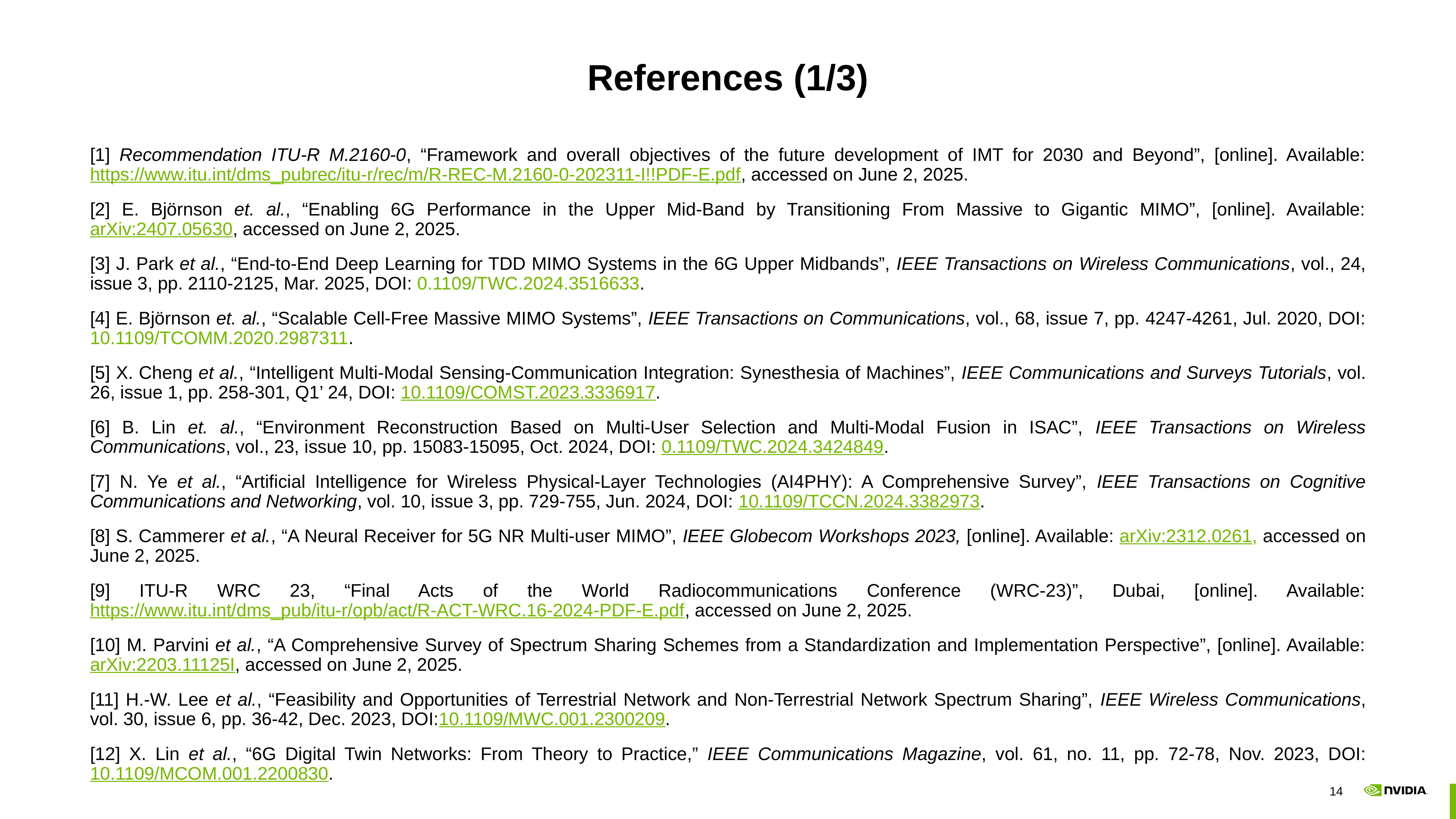

# References (1/3)
[1] Recommendation ITU-R M.2160-0, “Framework and overall objectives of the future development of IMT for 2030 and Beyond”, [online]. Available: https://www.itu.int/dms_pubrec/itu-r/rec/m/R-REC-M.2160-0-202311-I!!PDF-E.pdf, accessed on June 2, 2025.
[2] E. Björnson et. al., “Enabling 6G Performance in the Upper Mid-Band by Transitioning From Massive to Gigantic MIMO”, [online]. Available: arXiv:2407.05630, accessed on June 2, 2025.
[3] J. Park et al., “End-to-End Deep Learning for TDD MIMO Systems in the 6G Upper Midbands”, IEEE Transactions on Wireless Communications, vol., 24, issue 3, pp. 2110-2125, Mar. 2025, DOI: 0.1109/TWC.2024.3516633.
[4] E. Björnson et. al., “Scalable Cell-Free Massive MIMO Systems”, IEEE Transactions on Communications, vol., 68, issue 7, pp. 4247-4261, Jul. 2020, DOI: 10.1109/TCOMM.2020.2987311.
[5] X. Cheng et al., “Intelligent Multi-Modal Sensing-Communication Integration: Synesthesia of Machines”, IEEE Communications and Surveys Tutorials, vol. 26, issue 1, pp. 258-301, Q1’ 24, DOI: 10.1109/COMST.2023.3336917.
[6] B. Lin et. al., “Environment Reconstruction Based on Multi-User Selection and Multi-Modal Fusion in ISAC”, IEEE Transactions on Wireless Communications, vol., 23, issue 10, pp. 15083-15095, Oct. 2024, DOI: 0.1109/TWC.2024.3424849.
[7] N. Ye et al., “Artificial Intelligence for Wireless Physical-Layer Technologies (AI4PHY): A Comprehensive Survey”, IEEE Transactions on Cognitive Communications and Networking, vol. 10, issue 3, pp. 729-755, Jun. 2024, DOI: 10.1109/TCCN.2024.3382973.
[8] S. Cammerer et al., “A Neural Receiver for 5G NR Multi-user MIMO”, IEEE Globecom Workshops 2023, [online]. Available: arXiv:2312.0261, accessed on June 2, 2025.
[9] ITU-R WRC 23, “Final Acts of the World Radiocommunications Conference (WRC-23)”, Dubai, [online]. Available: https://www.itu.int/dms_pub/itu-r/opb/act/R-ACT-WRC.16-2024-PDF-E.pdf, accessed on June 2, 2025.
[10] M. Parvini et al., “A Comprehensive Survey of Spectrum Sharing Schemes from a Standardization and Implementation Perspective”, [online]. Available: arXiv:2203.11125I, accessed on June 2, 2025.
[11] H.-W. Lee et al., “Feasibility and Opportunities of Terrestrial Network and Non-Terrestrial Network Spectrum Sharing”, IEEE Wireless Communications, vol. 30, issue 6, pp. 36-42, Dec. 2023, DOI:10.1109/MWC.001.2300209.
[12] X. Lin et al., “6G Digital Twin Networks: From Theory to Practice,” IEEE Communications Magazine, vol. 61, no. 11, pp. 72-78, Nov. 2023, DOI: 10.1109/MCOM.001.2200830.